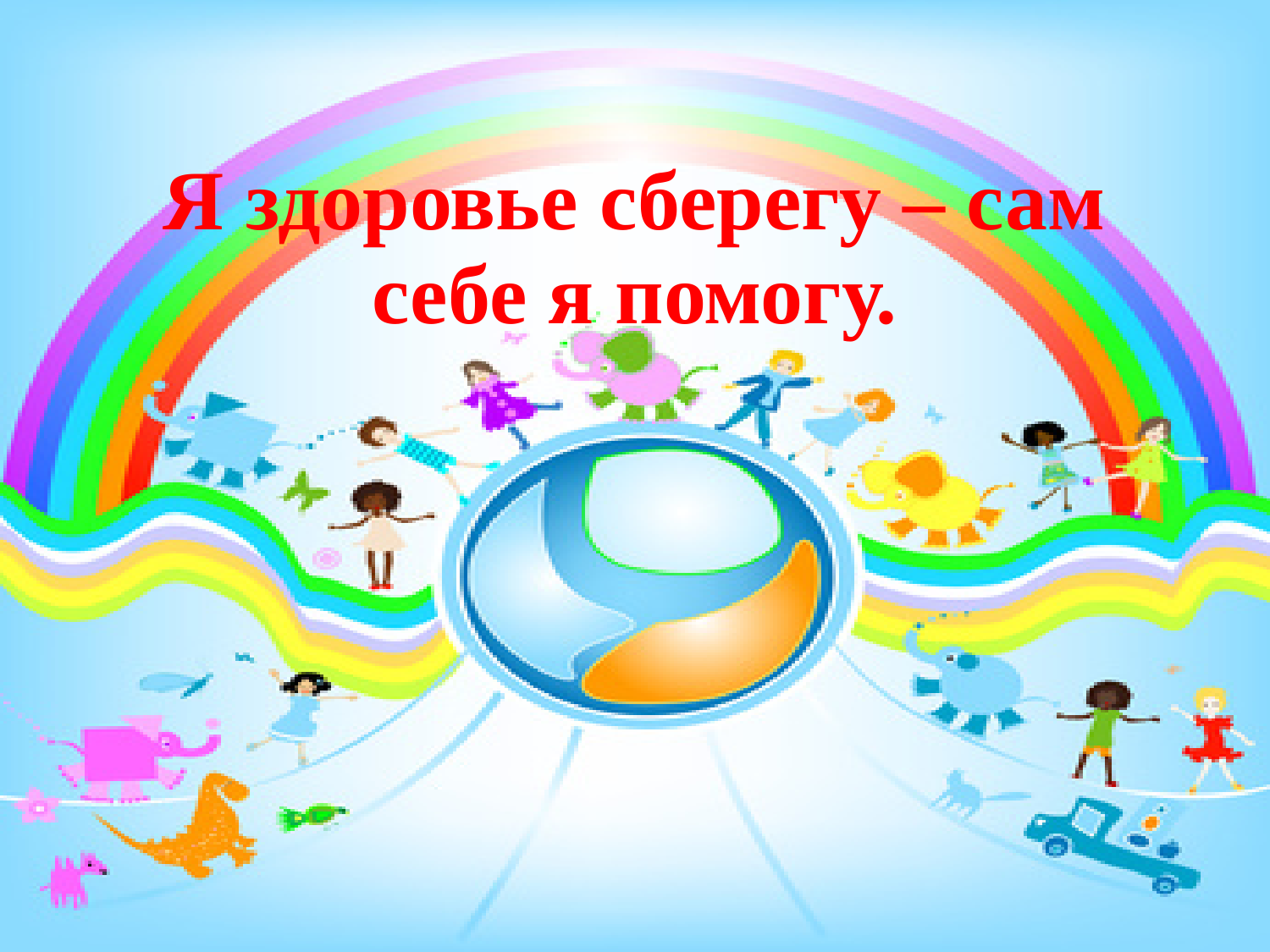

# Я здоровье сберегу – сам себе я помогу.